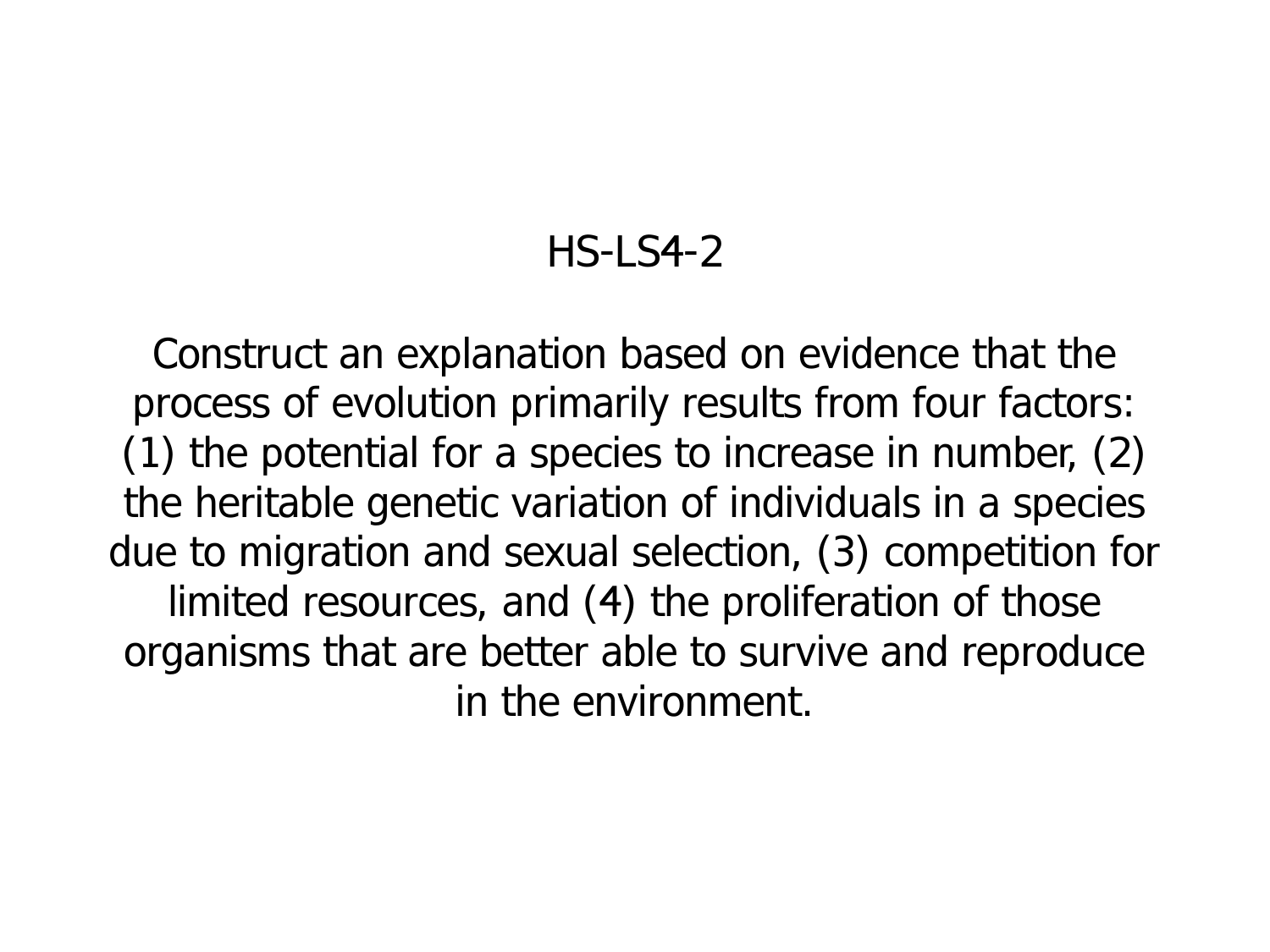

# HS-LS4-2 Construct an explanation based on evidence that the process of evolution primarily results from four factors: (1) the potential for a species to increase in number, (2) the heritable genetic variation of individuals in a species due to migration and sexual selection, (3) competition for limited resources, and (4) the proliferation of those organisms that are better able to survive and reproduce in the environment.